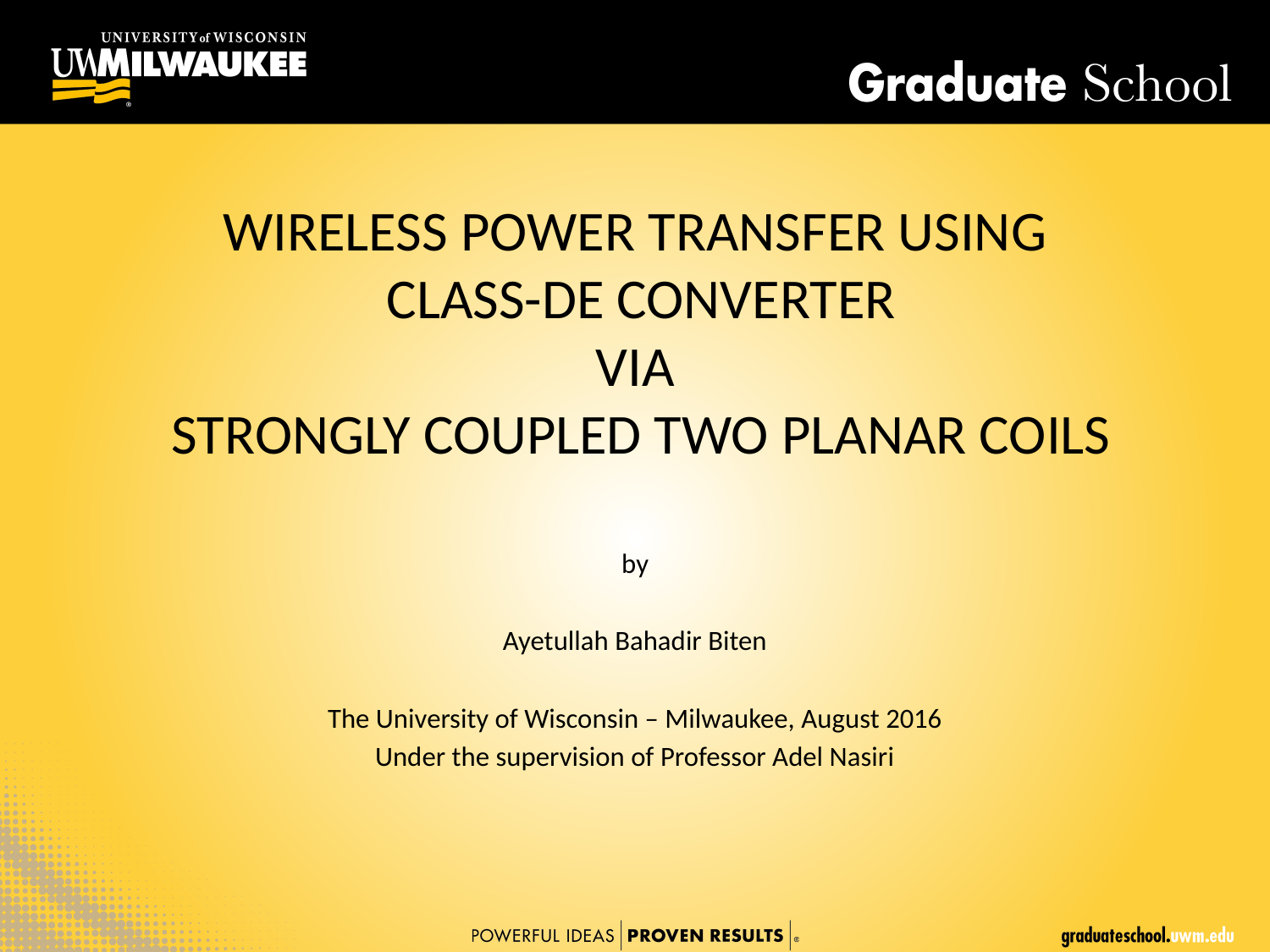

# WIRELESS POWER TRANSFER USING CLASS-DE CONVERTER VIA STRONGLY COUPLED TWO PLANAR COILS
by

Ayetullah Bahadir Biten

The University of Wisconsin – Milwaukee, August 2016
Under the supervision of Professor Adel Nasiri